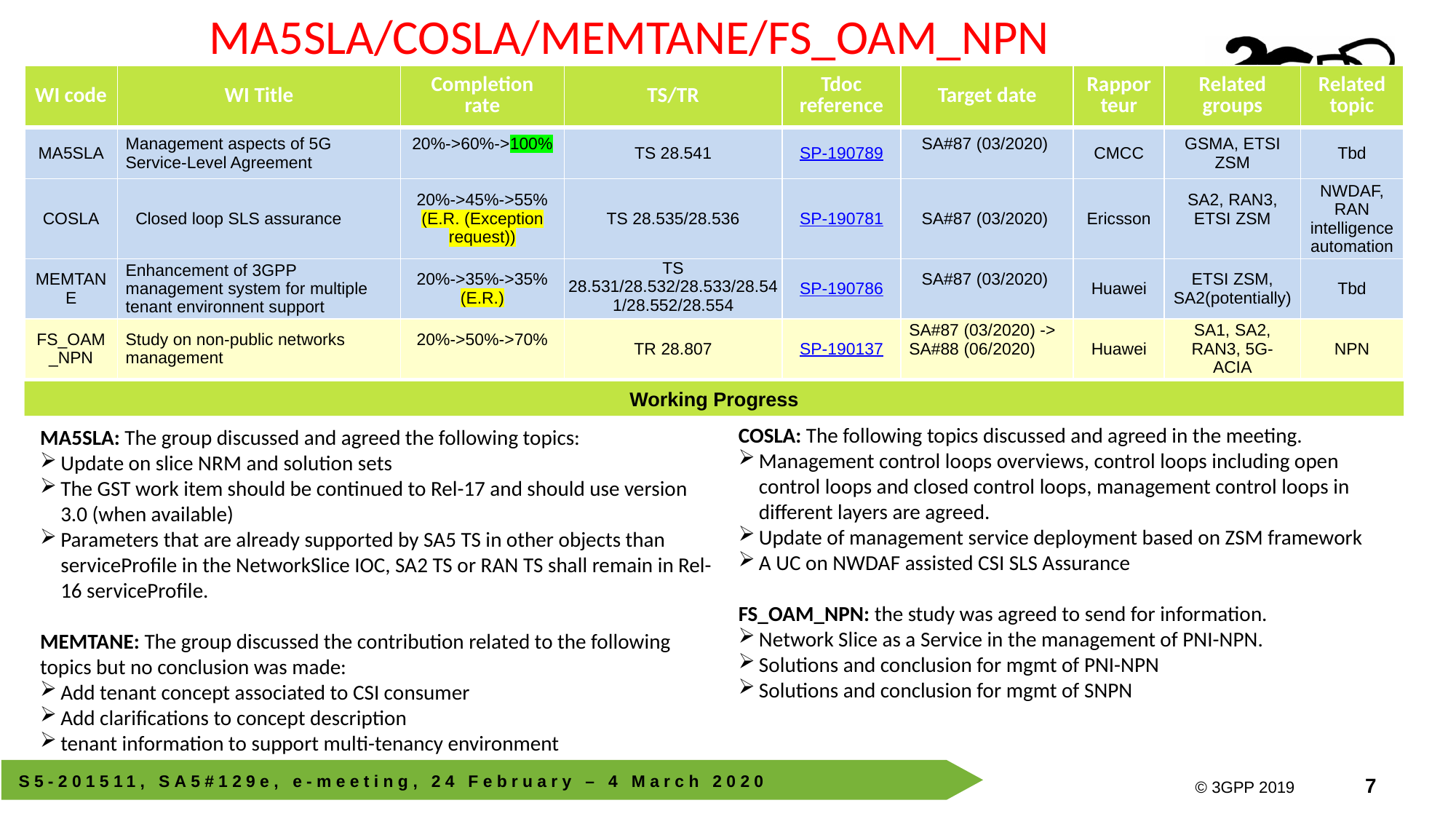

MA5SLA/COSLA/MEMTANE/FS_OAM_NPN
| WI code | WI Title | Completion rate | TS/TR | Tdoc reference | Target date | Rapporteur | Related groups | Related topic |
| --- | --- | --- | --- | --- | --- | --- | --- | --- |
| MA5SLA | Management aspects of 5G Service-Level Agreement | 20%->60%->100% | TS 28.541 | SP-190789 | SA#87 (03/2020) | CMCC | GSMA, ETSI ZSM | Tbd |
| COSLA | Closed loop SLS assurance | 20%->45%->55% (E.R. (Exception request)) | TS 28.535/28.536 | SP-190781 | SA#87 (03/2020) | Ericsson | SA2, RAN3, ETSI ZSM | NWDAF, RAN intelligence automation |
| MEMTANE | Enhancement of 3GPP management system for multiple tenant environnent support | 20%->35%->35% (E.R.) | TS 28.531/28.532/28.533/28.541/28.552/28.554 | SP-190786 | SA#87 (03/2020) | Huawei | ETSI ZSM, SA2(potentially) | Tbd |
| FS\_OAM\_NPN | Study on non-public networks management | 20%->50%->70% | TR 28.807 | SP-190137 | SA#87 (03/2020) -> SA#88 (06/2020) | Huawei | SA1, SA2, RAN3, 5G-ACIA | NPN |
Working Progress
COSLA: The following topics discussed and agreed in the meeting.
Management control loops overviews, control loops including open control loops and closed control loops, management control loops in different layers are agreed.
Update of management service deployment based on ZSM framework
A UC on NWDAF assisted CSI SLS Assurance

FS_OAM_NPN: the study was agreed to send for information.
Network Slice as a Service in the management of PNI-NPN.
Solutions and conclusion for mgmt of PNI-NPN
Solutions and conclusion for mgmt of SNPN
MA5SLA: The group discussed and agreed the following topics:
Update on slice NRM and solution sets
The GST work item should be continued to Rel-17 and should use version 3.0 (when available)
Parameters that are already supported by SA5 TS in other objects than serviceProfile in the NetworkSlice IOC, SA2 TS or RAN TS shall remain in Rel-16 serviceProfile.

MEMTANE: The group discussed the contribution related to the following topics but no conclusion was made:
Add tenant concept associated to CSI consumer
Add clarifications to concept description
tenant information to support multi-tenancy environment